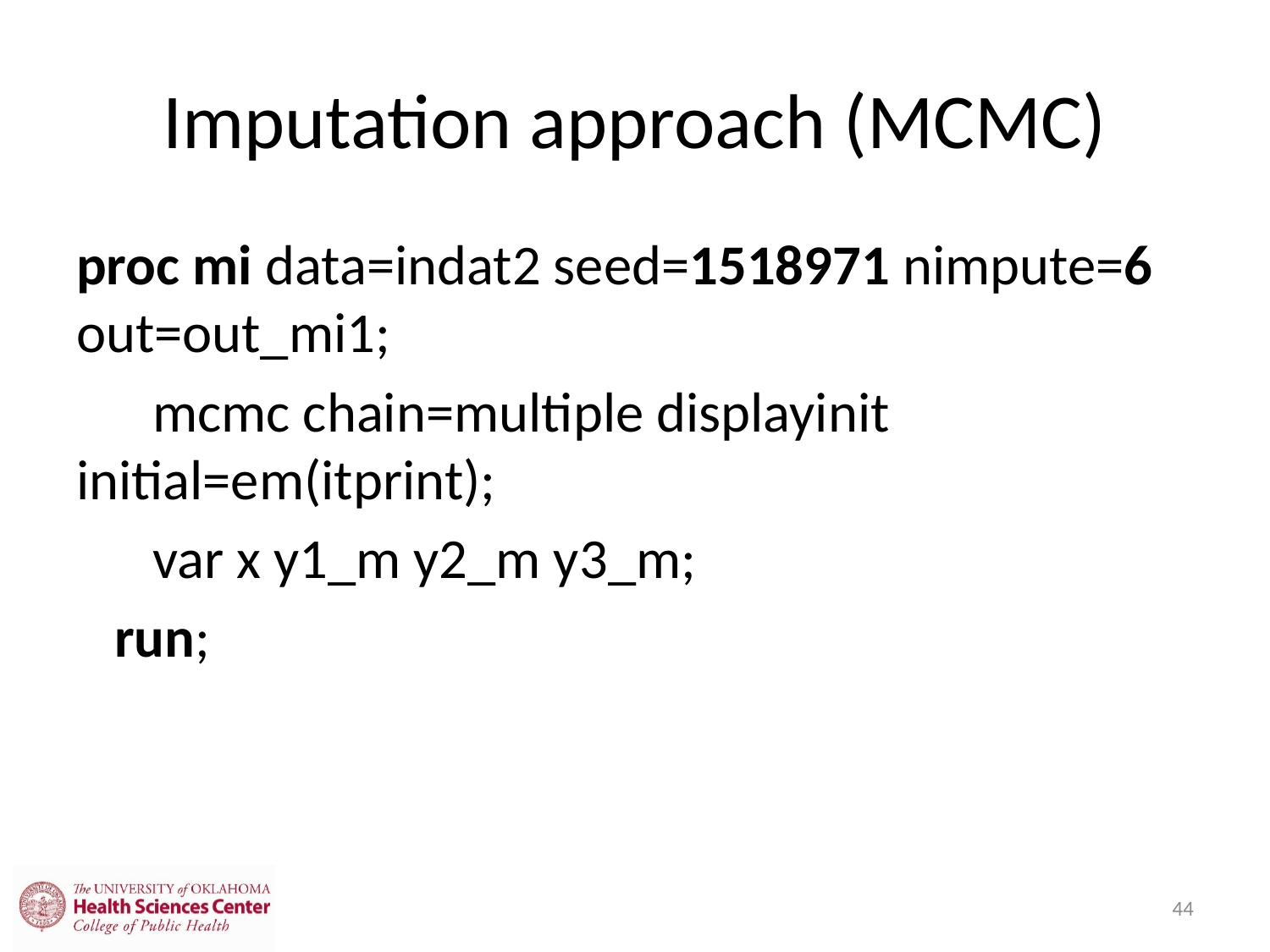

# Imputation approach (MCMC)
proc mi data=indat2 seed=1518971 nimpute=6 out=out_mi1;
      mcmc chain=multiple displayinit initial=em(itprint);
      var x y1_m y2_m y3_m;
   run;
44